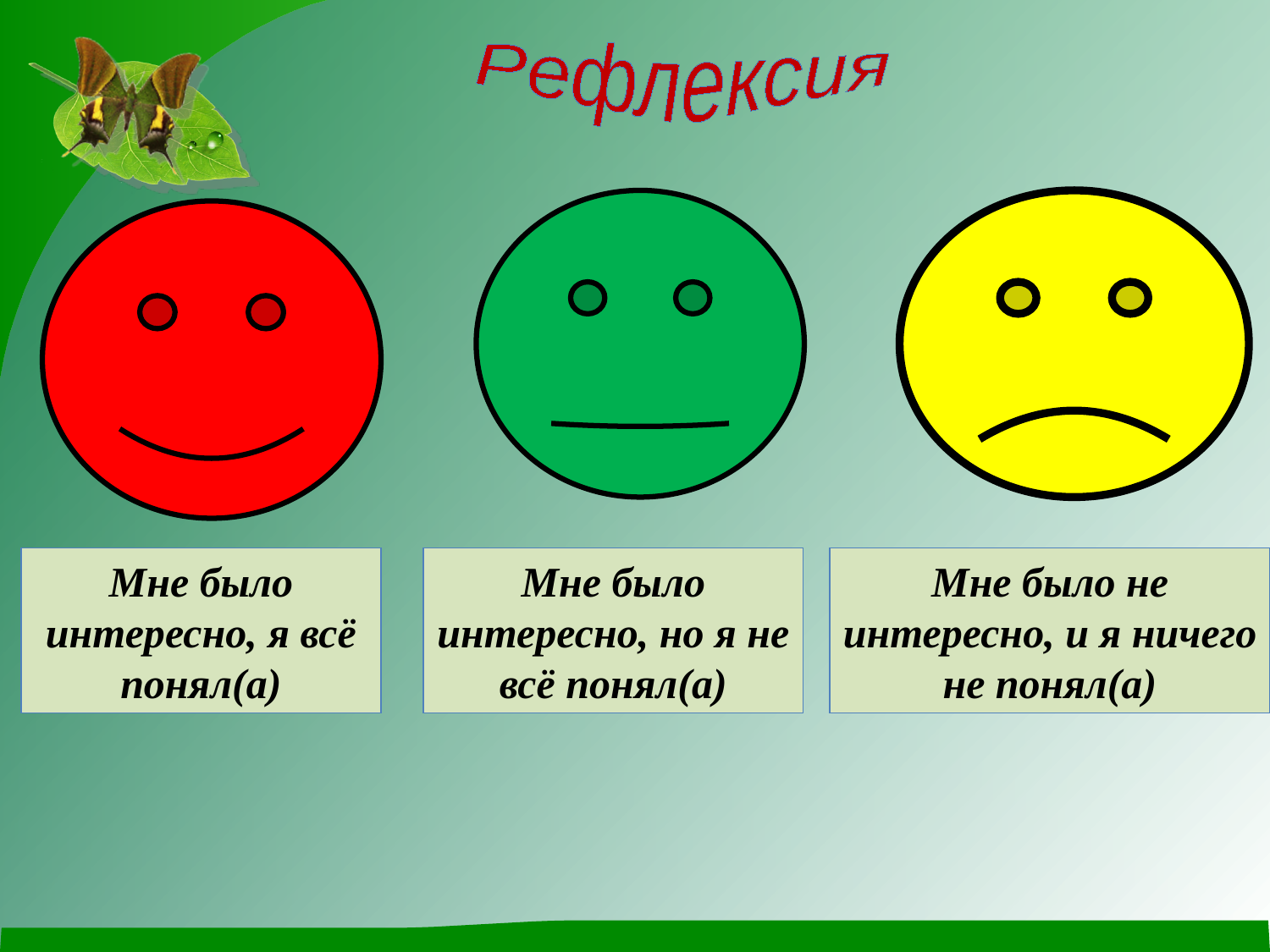

Рефлексия

Мне было интересно, я всё понял(а)
Мне было интересно, но я не всё понял(а)
Мне было не интересно, и я ничего не понял(а)